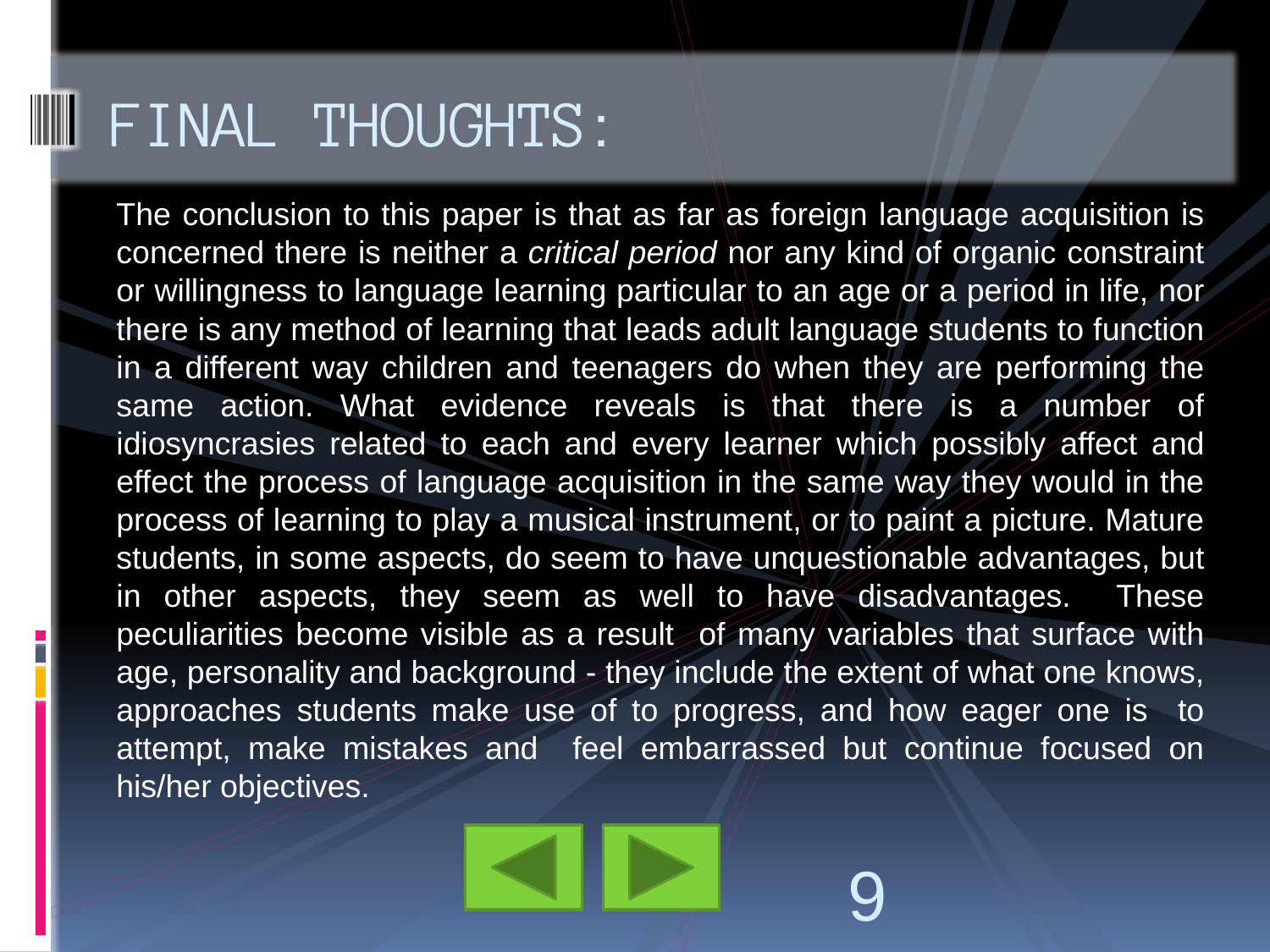

# FINAL THOUGHTS:
The conclusion to this paper is that as far as foreign language acquisition is concerned there is neither a critical period nor any kind of organic constraint or willingness to language learning particular to an age or a period in life, nor there is any method of learning that leads adult language students to function in a different way children and teenagers do when they are performing the same action. What evidence reveals is that there is a number of idiosyncrasies related to each and every learner which possibly affect and effect the process of language acquisition in the same way they would in the process of learning to play a musical instrument, or to paint a picture. Mature students, in some aspects, do seem to have unquestionable advantages, but in other aspects, they seem as well to have disadvantages.  These peculiarities become visible as a result  of many variables that surface with age, personality and background - they include the extent of what one knows, approaches students make use of to progress, and how eager one is  to attempt, make mistakes and  feel embarrassed but continue focused on his/her objectives.

9